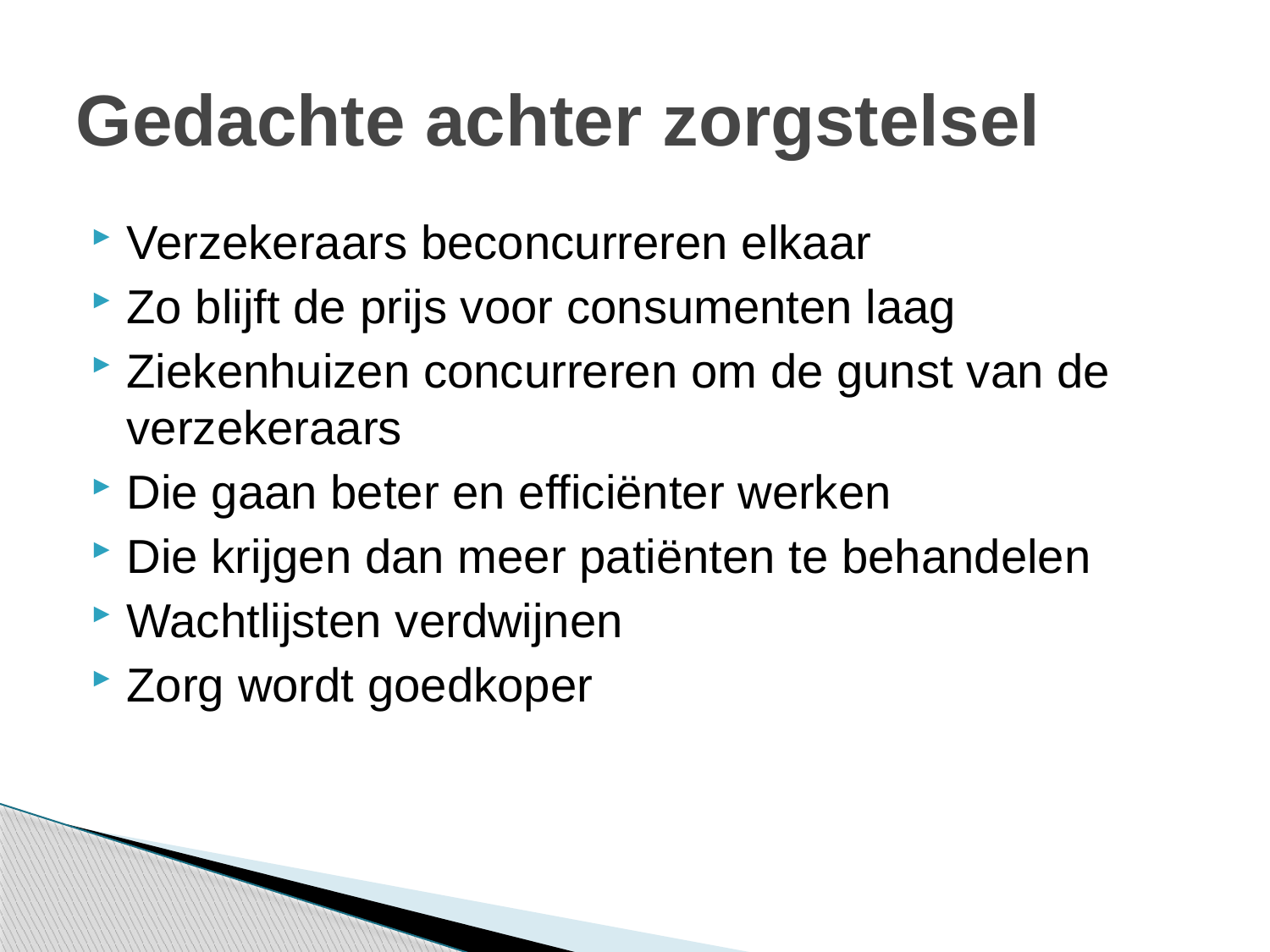

# Gedachte achter zorgstelsel
Verzekeraars beconcurreren elkaar
Zo blijft de prijs voor consumenten laag
Ziekenhuizen concurreren om de gunst van de verzekeraars
Die gaan beter en efficiënter werken
Die krijgen dan meer patiënten te behandelen
Wachtlijsten verdwijnen
Zorg wordt goedkoper